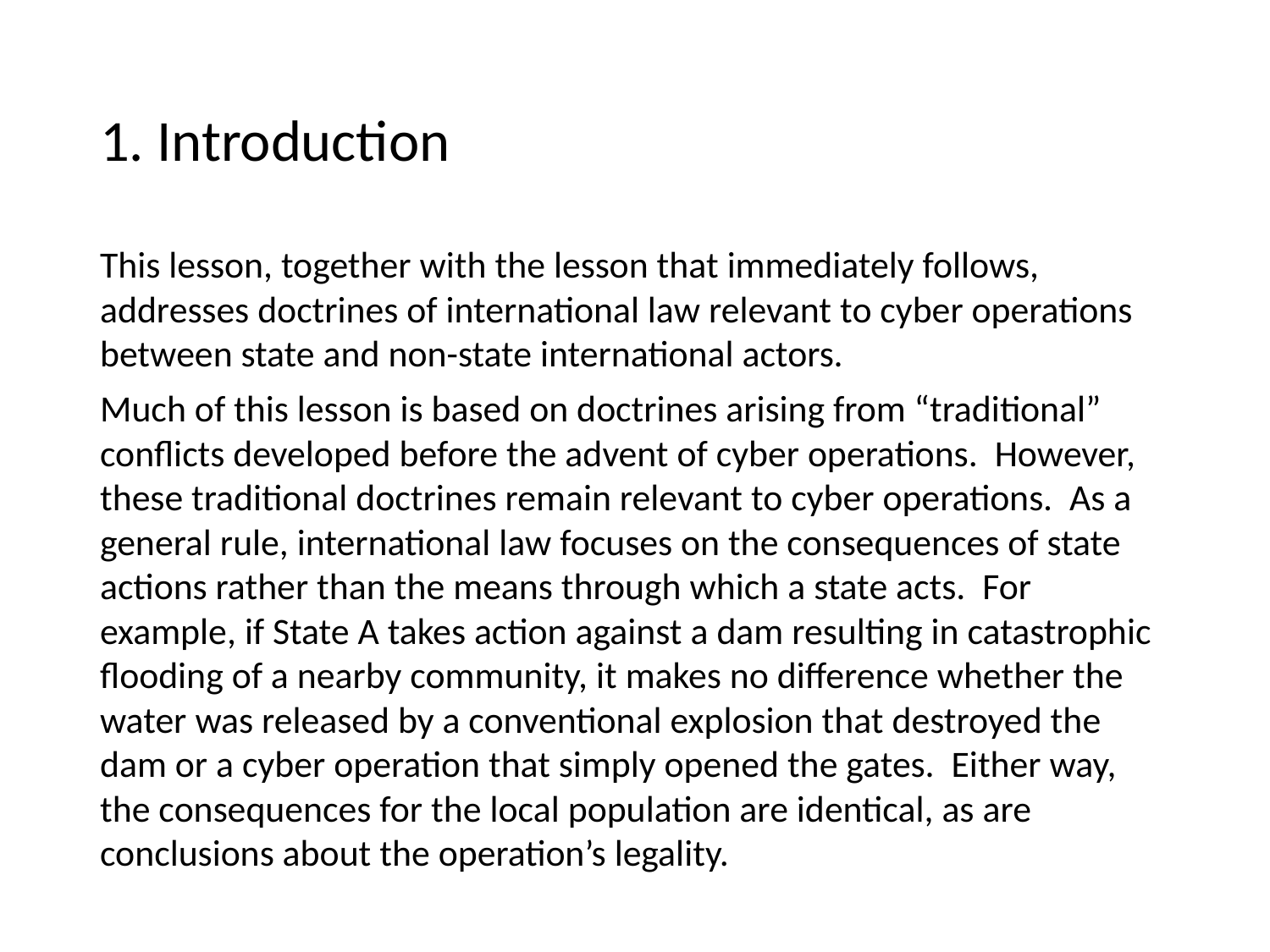

# 1. Introduction
This lesson, together with the lesson that immediately follows, addresses doctrines of international law relevant to cyber operations between state and non-state international actors.
Much of this lesson is based on doctrines arising from “traditional” conflicts developed before the advent of cyber operations.  However, these traditional doctrines remain relevant to cyber operations.  As a general rule, international law focuses on the consequences of state actions rather than the means through which a state acts.  For example, if State A takes action against a dam resulting in catastrophic flooding of a nearby community, it makes no difference whether the water was released by a conventional explosion that destroyed the dam or a cyber operation that simply opened the gates.  Either way, the consequences for the local population are identical, as are conclusions about the operation’s legality.